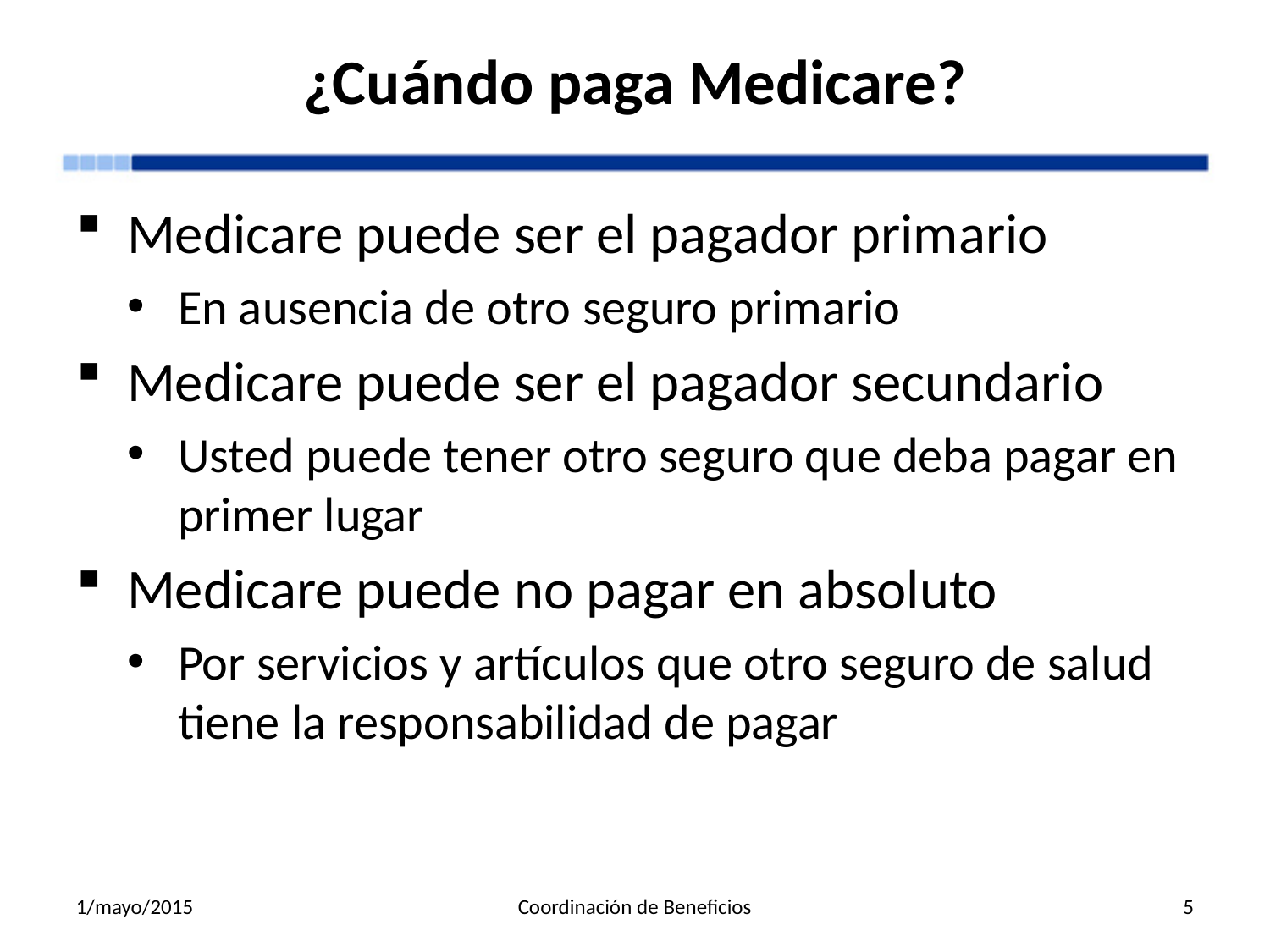

# ¿Cuándo paga Medicare?
Medicare puede ser el pagador primario
En ausencia de otro seguro primario
Medicare puede ser el pagador secundario
Usted puede tener otro seguro que deba pagar en primer lugar
Medicare puede no pagar en absoluto
Por servicios y artículos que otro seguro de salud tiene la responsabilidad de pagar

1/mayo/2015
Coordinación de Beneficios
5